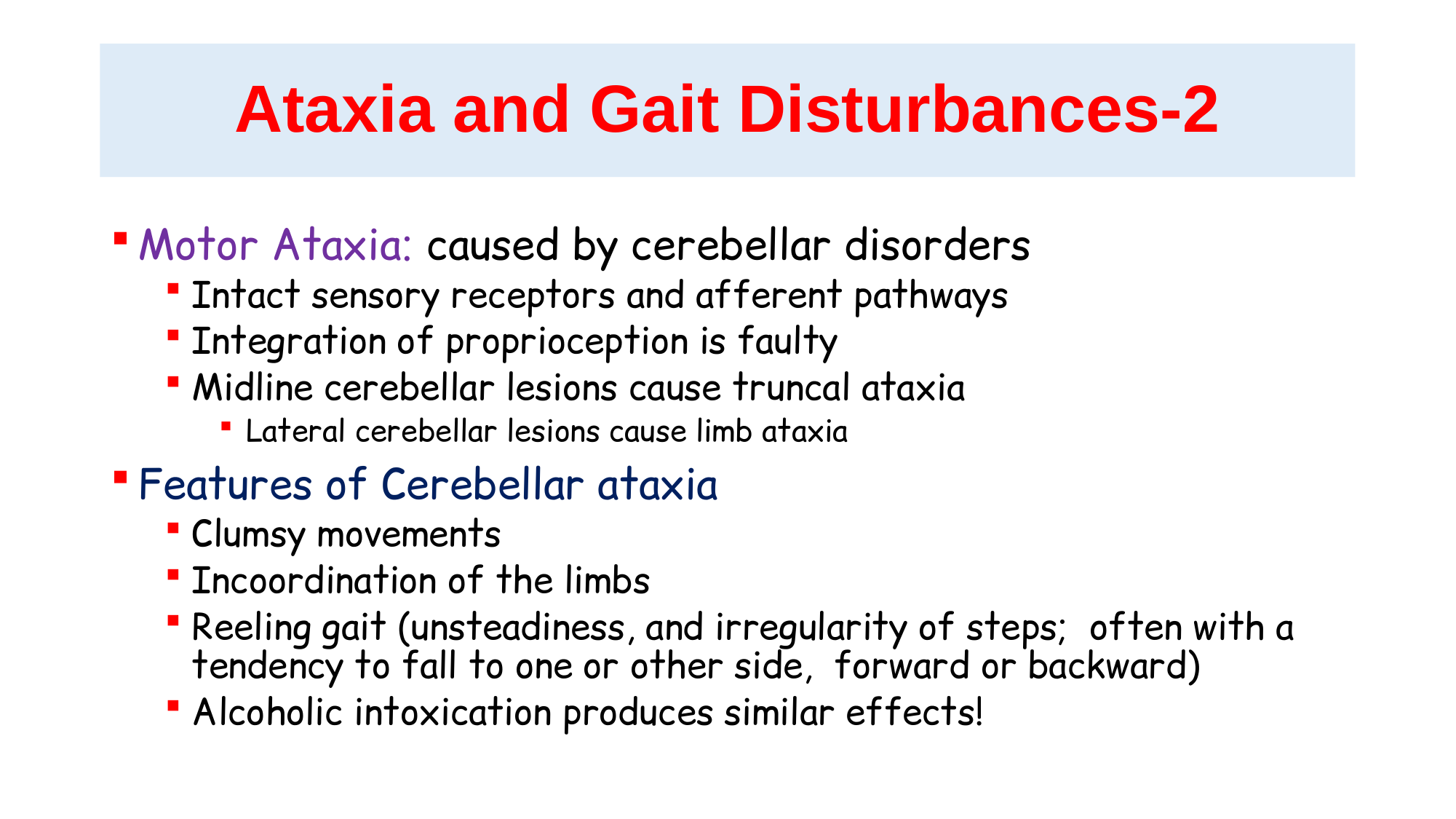

# Ataxia and Gait Disturbances-2
Motor Ataxia: caused by cerebellar disorders
Intact sensory receptors and afferent pathways
Integration of proprioception is faulty
Midline cerebellar lesions cause truncal ataxia
Lateral cerebellar lesions cause limb ataxia
Features of Cerebellar ataxia
Clumsy movements
Incoordination of the limbs
Reeling gait (unsteadiness, and irregularity of steps;  often with a tendency to fall to one or other side,  forward or backward)
Alcoholic intoxication produces similar effects!